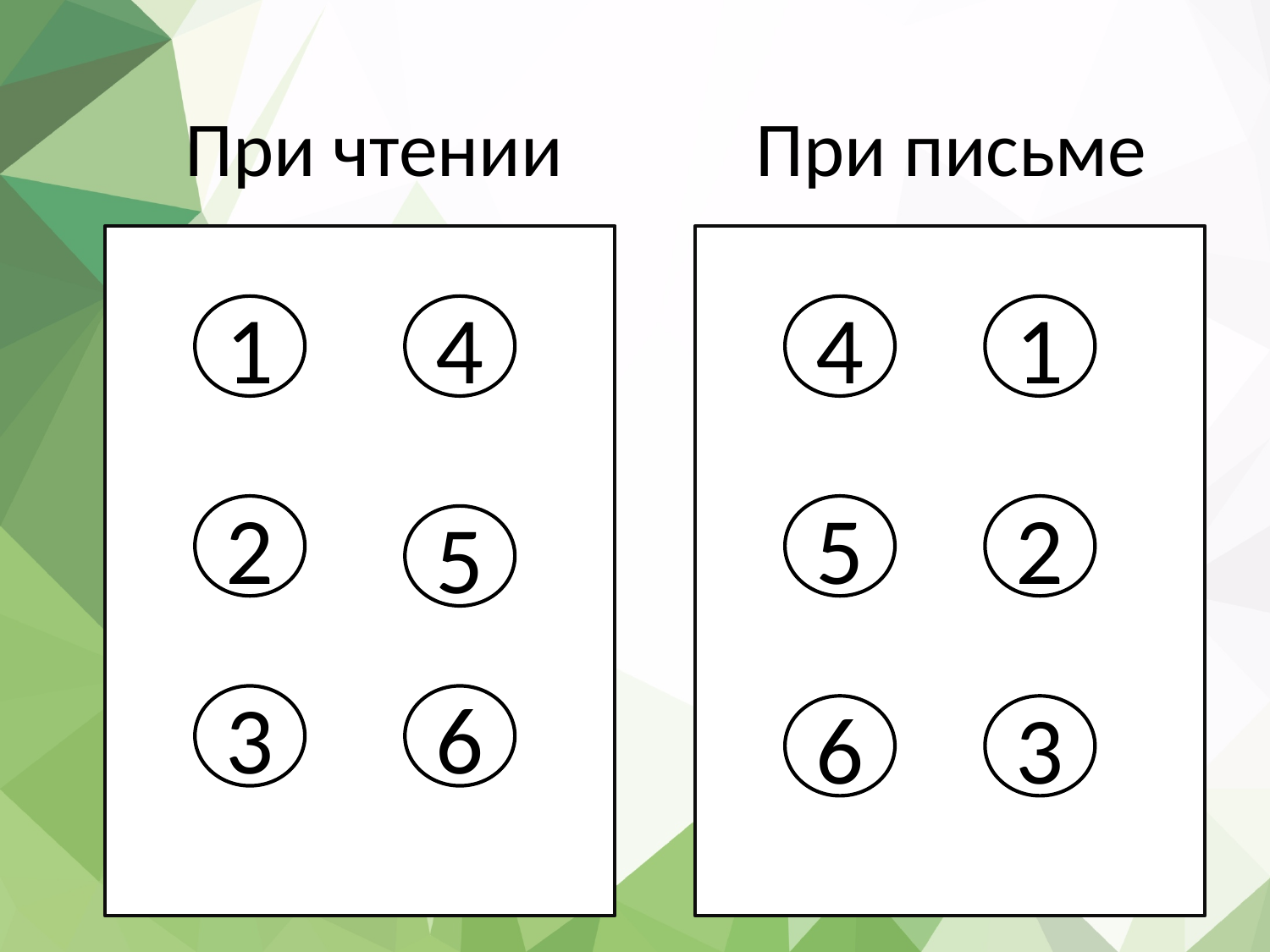

# При чтении           При письме

1
4
4
1
2
5
2
5
3
6
6
3